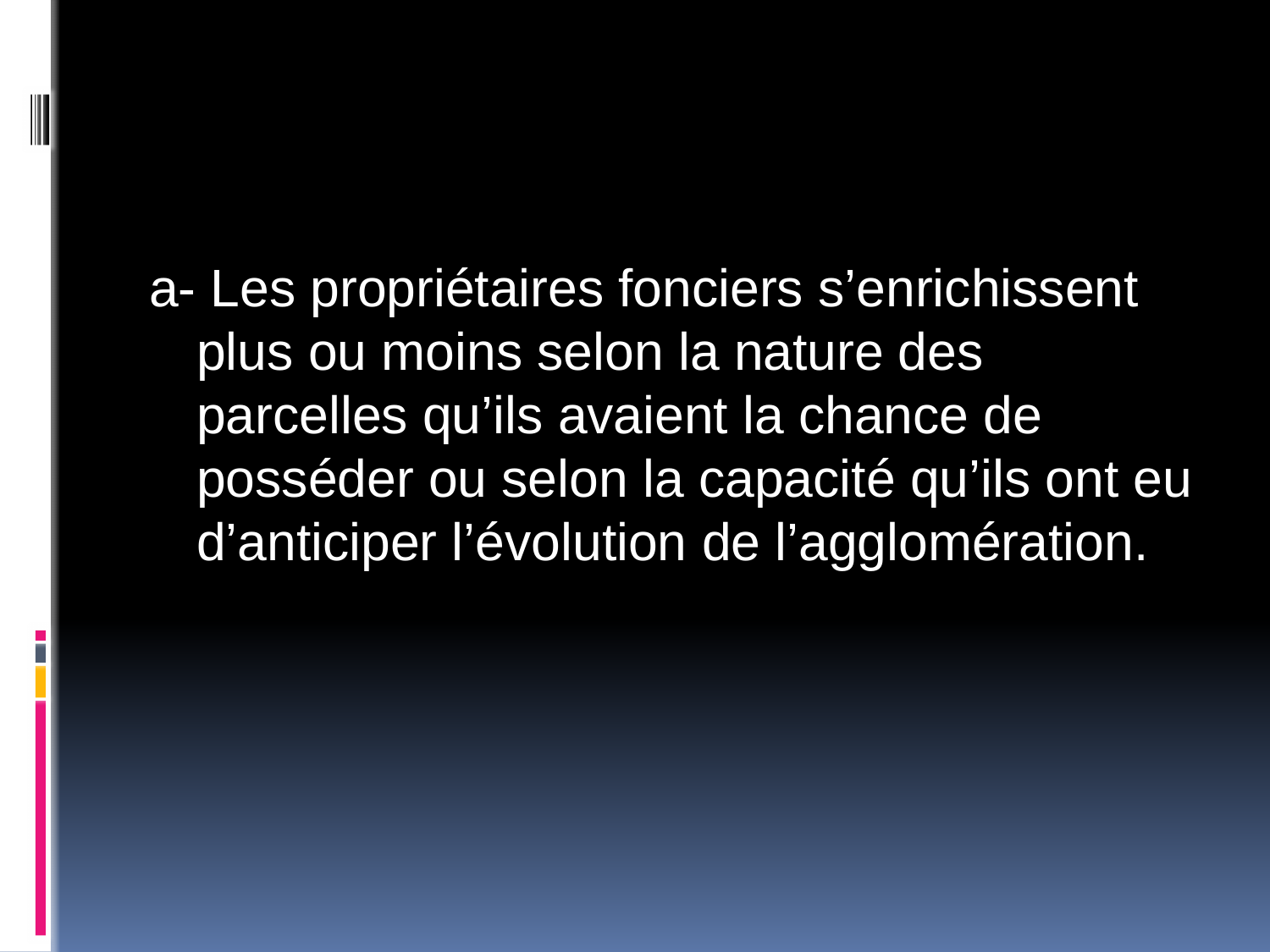

#
a- Les propriétaires fonciers s’enrichissent plus ou moins selon la nature des parcelles qu’ils avaient la chance de posséder ou selon la capacité qu’ils ont eu d’anticiper l’évolution de l’agglomération.